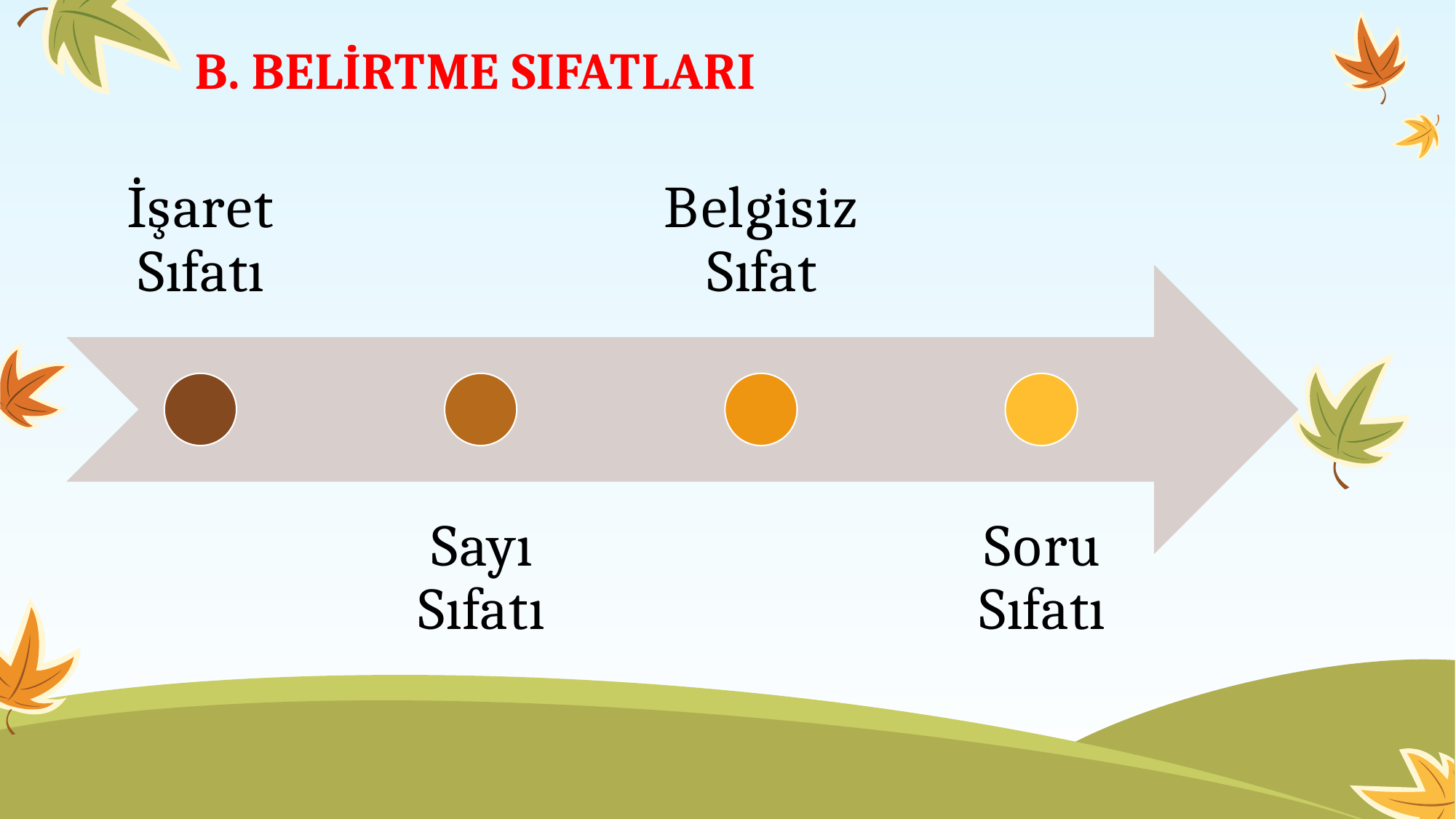

# B. BELİRTME SIFATLARI
İşaret Sıfatı
Sayı Sıfatı
Belgisiz Sıfat
Soru Sıfatı